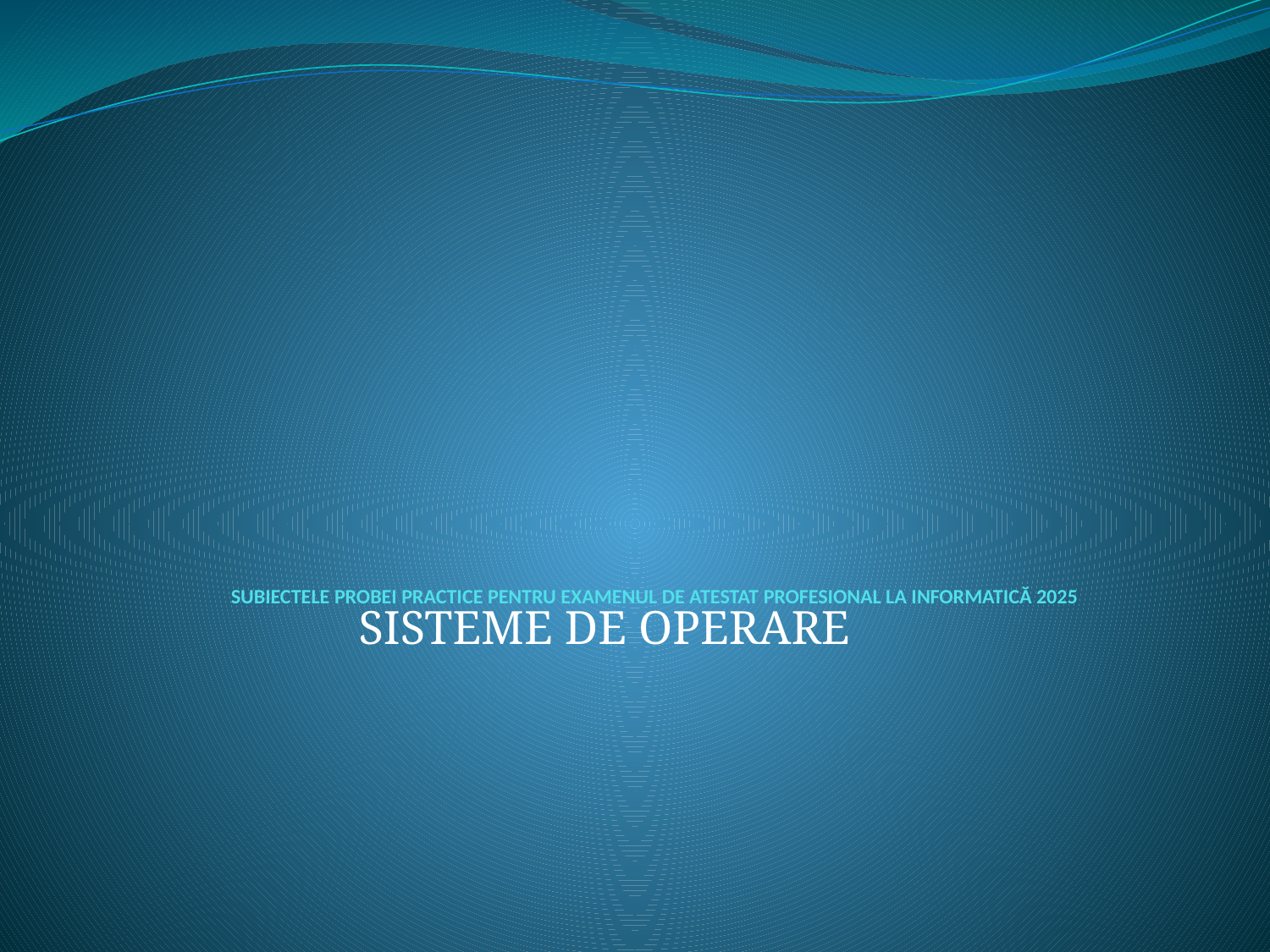

# SUBIECTELE PROBEI PRACTICE PENTRU EXAMENUL DE ATESTAT PROFESIONAL LA INFORMATICĂ 2025
SISTEME DE OPERARE